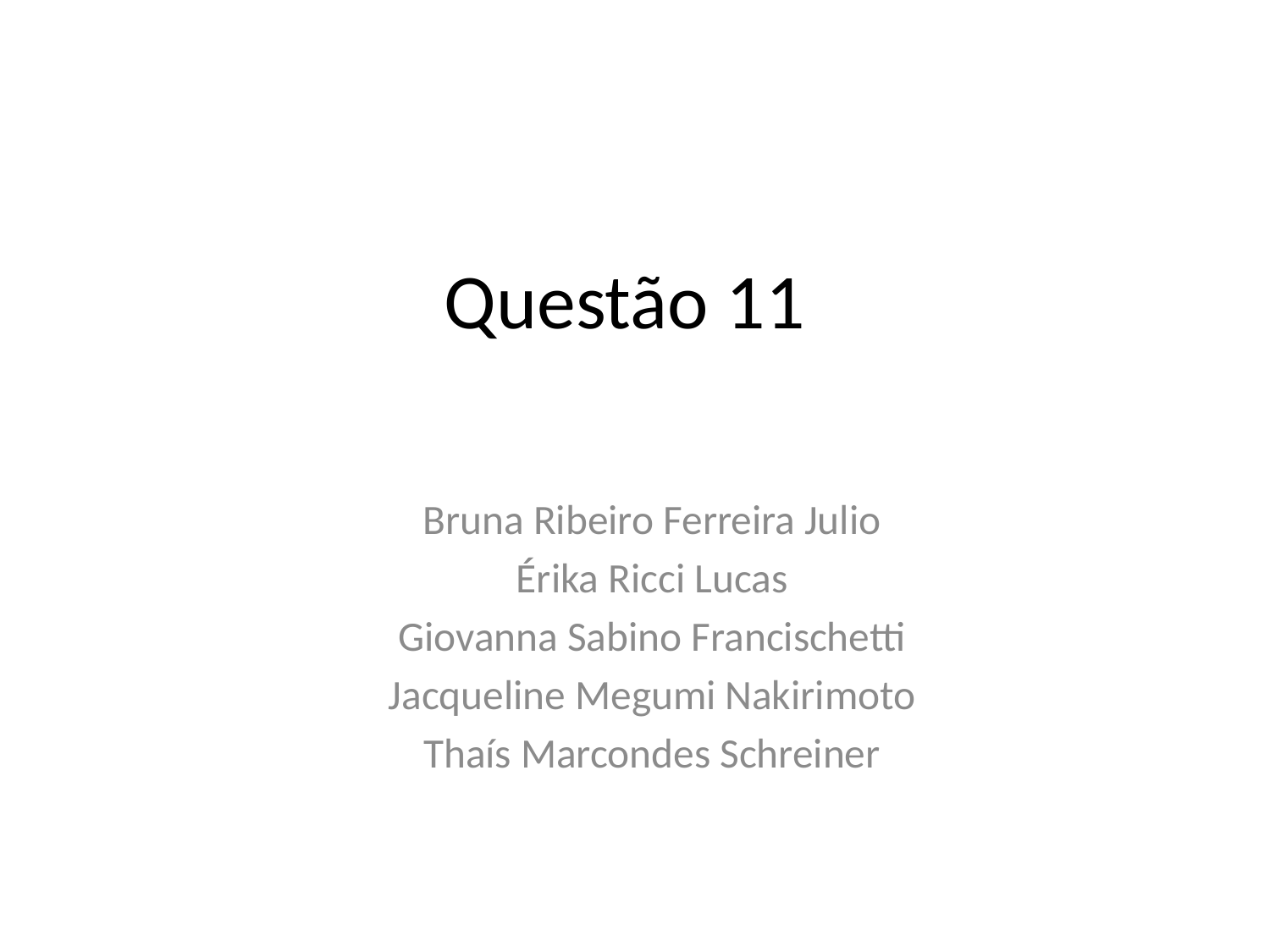

# Questão 11
Bruna Ribeiro Ferreira Julio
Érika Ricci Lucas
Giovanna Sabino Francischetti
Jacqueline Megumi Nakirimoto
Thaís Marcondes Schreiner